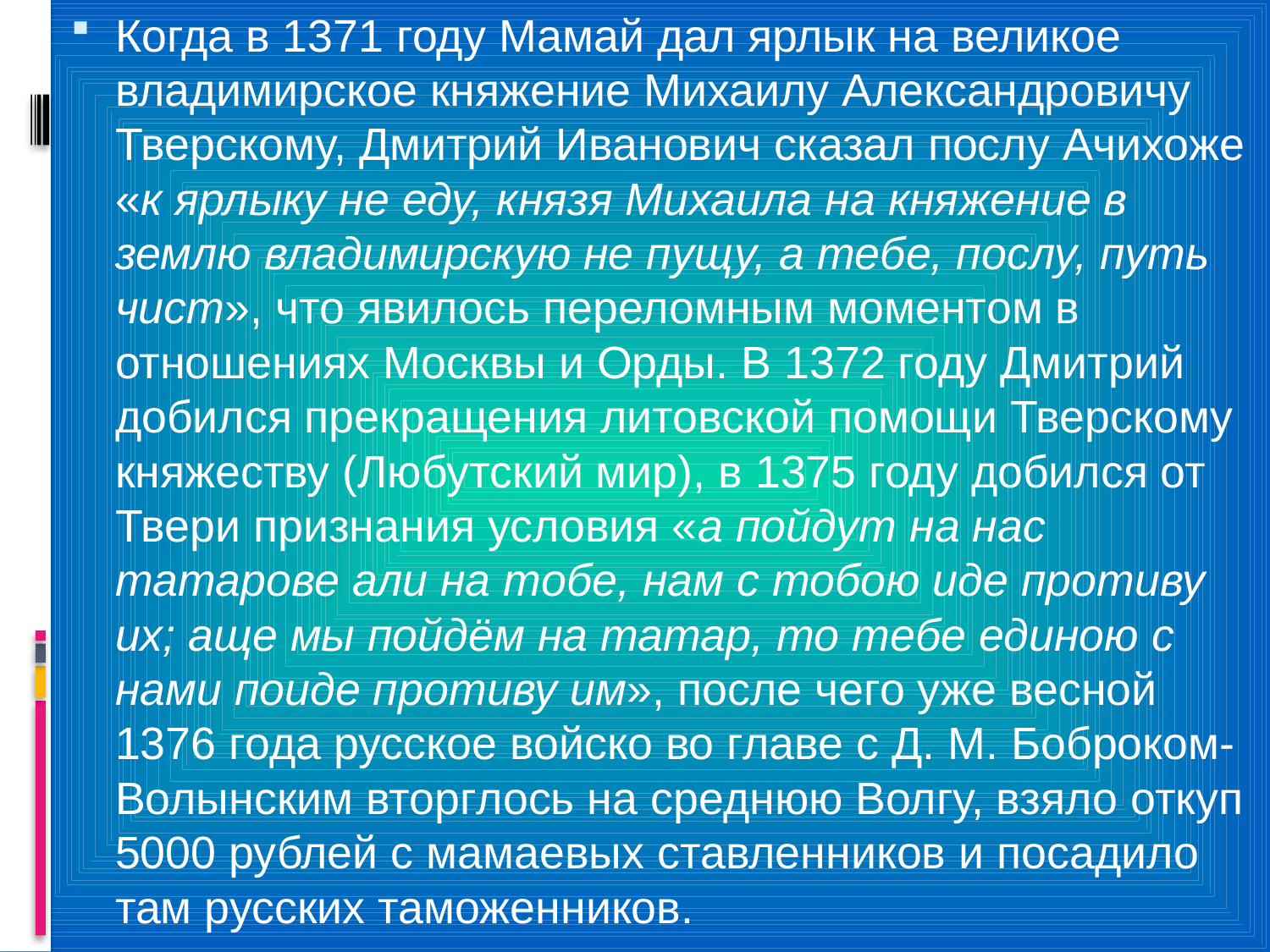

Когда в 1371 году Мамай дал ярлык на великое владимирское княжение Михаилу Александровичу Тверскому, Дмитрий Иванович сказал послу Ачихоже «к ярлыку не еду, князя Михаила на княжение в землю владимирскую не пущу, а тебе, послу, путь чист», что явилось переломным моментом в отношениях Москвы и Орды. В 1372 году Дмитрий добился прекращения литовской помощи Тверскому княжеству (Любутский мир), в 1375 году добился от Твери признания условия «а пойдут на нас татарове али на тобе, нам с тобою иде противу их; аще мы пойдём на татар, то тебе единою с нами поиде противу им», после чего уже весной 1376 года русское войско во главе с Д. М. Боброком-Волынским вторглось на среднюю Волгу, взяло откуп 5000 рублей с мамаевых ставленников и посадило там русских таможенников.
#